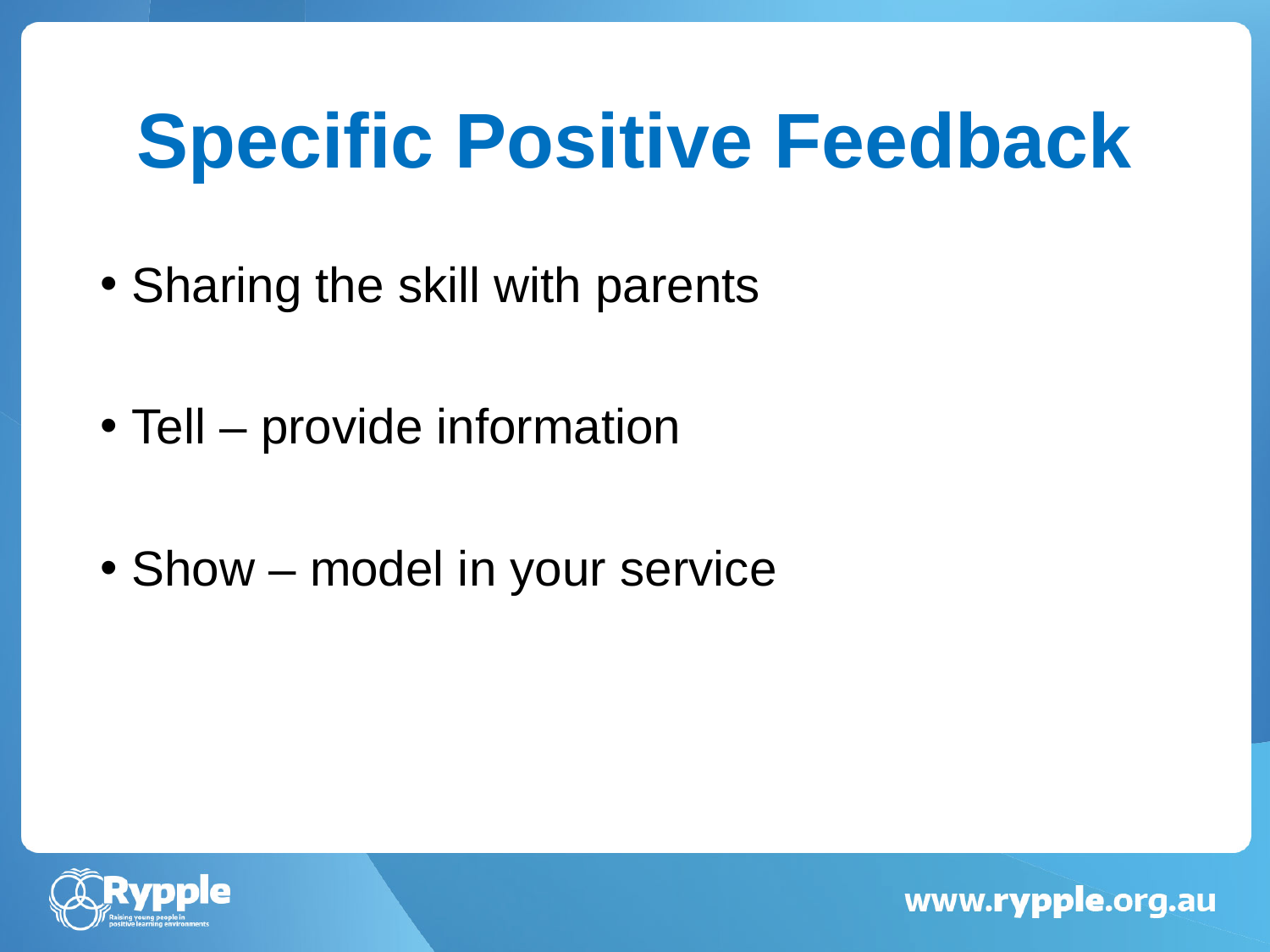

# Specific Positive Feedback
Sharing the skill with parents

Tell – provide information

Show – model in your service